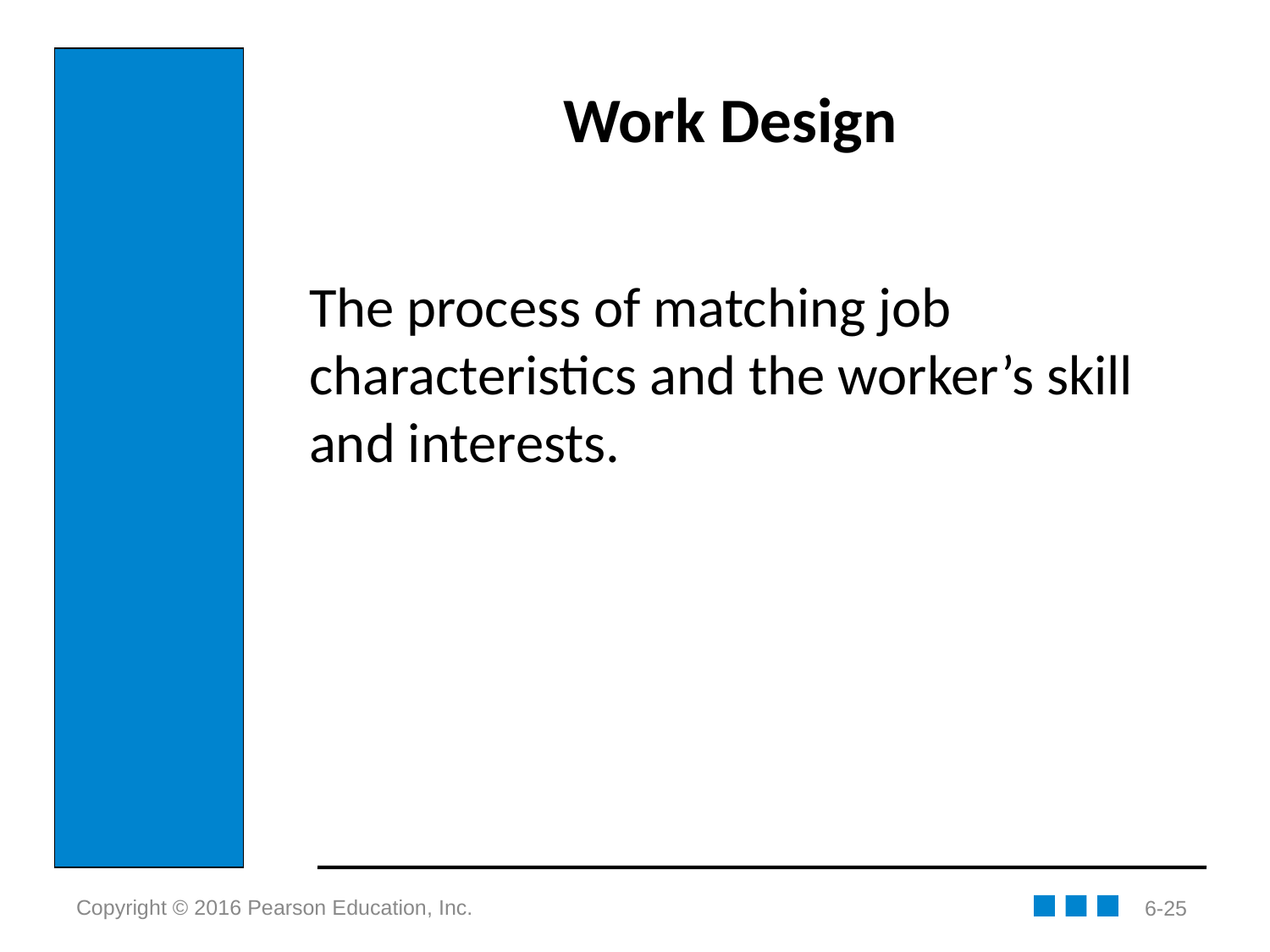

# Work Design

The process of matching job characteristics and the worker’s skill and interests.

6-25
Copyright © 2016 Pearson Education, Inc.